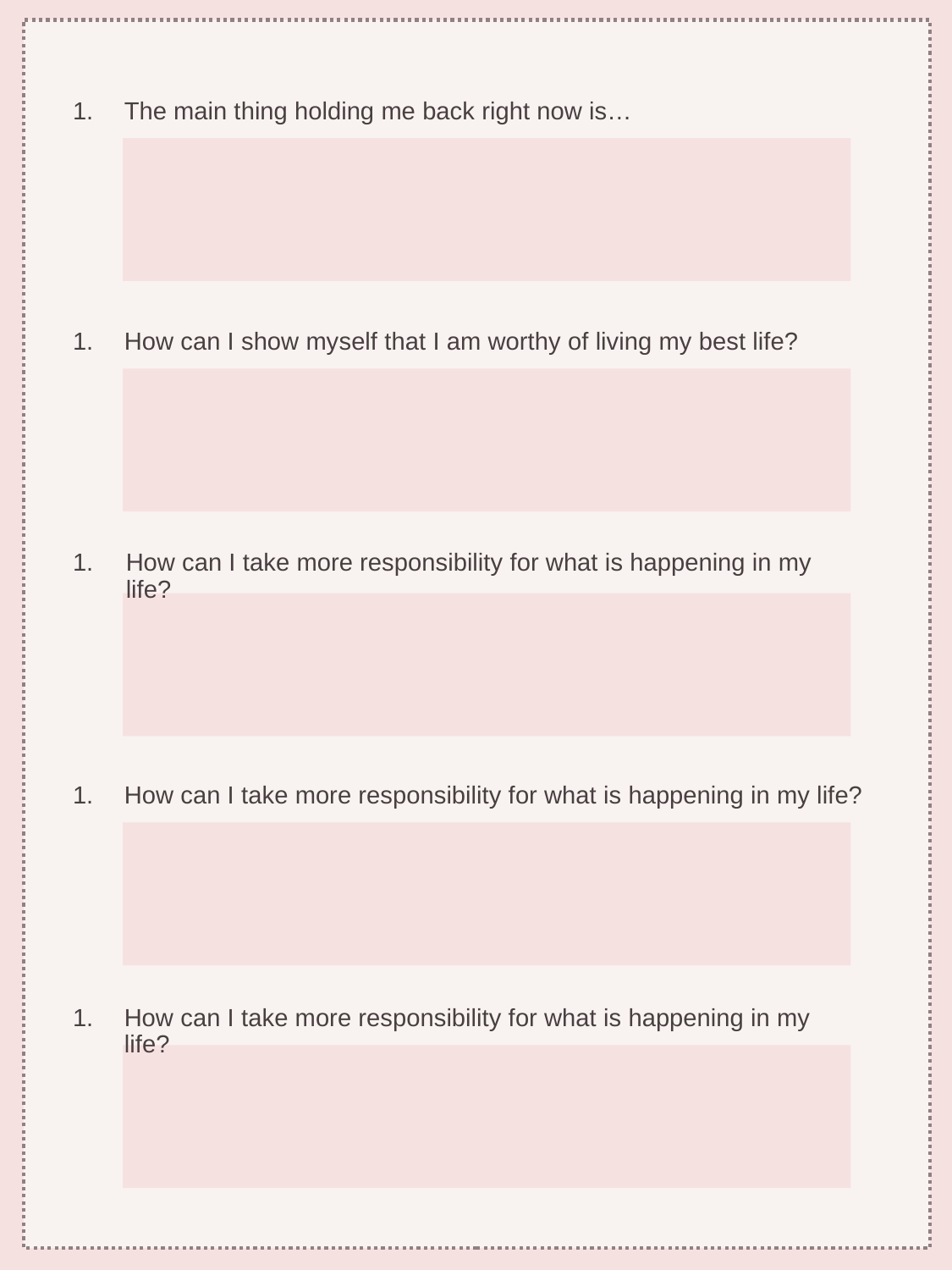

1.
The main thing holding me back right now is…

1.
How can I show myself that I am worthy of living my best life?

1.
How can I take more responsibility for what is happening in my life?

1.
How can I take more responsibility for what is happening in my life?

How can I take more responsibility for what is happening in my life?
1.